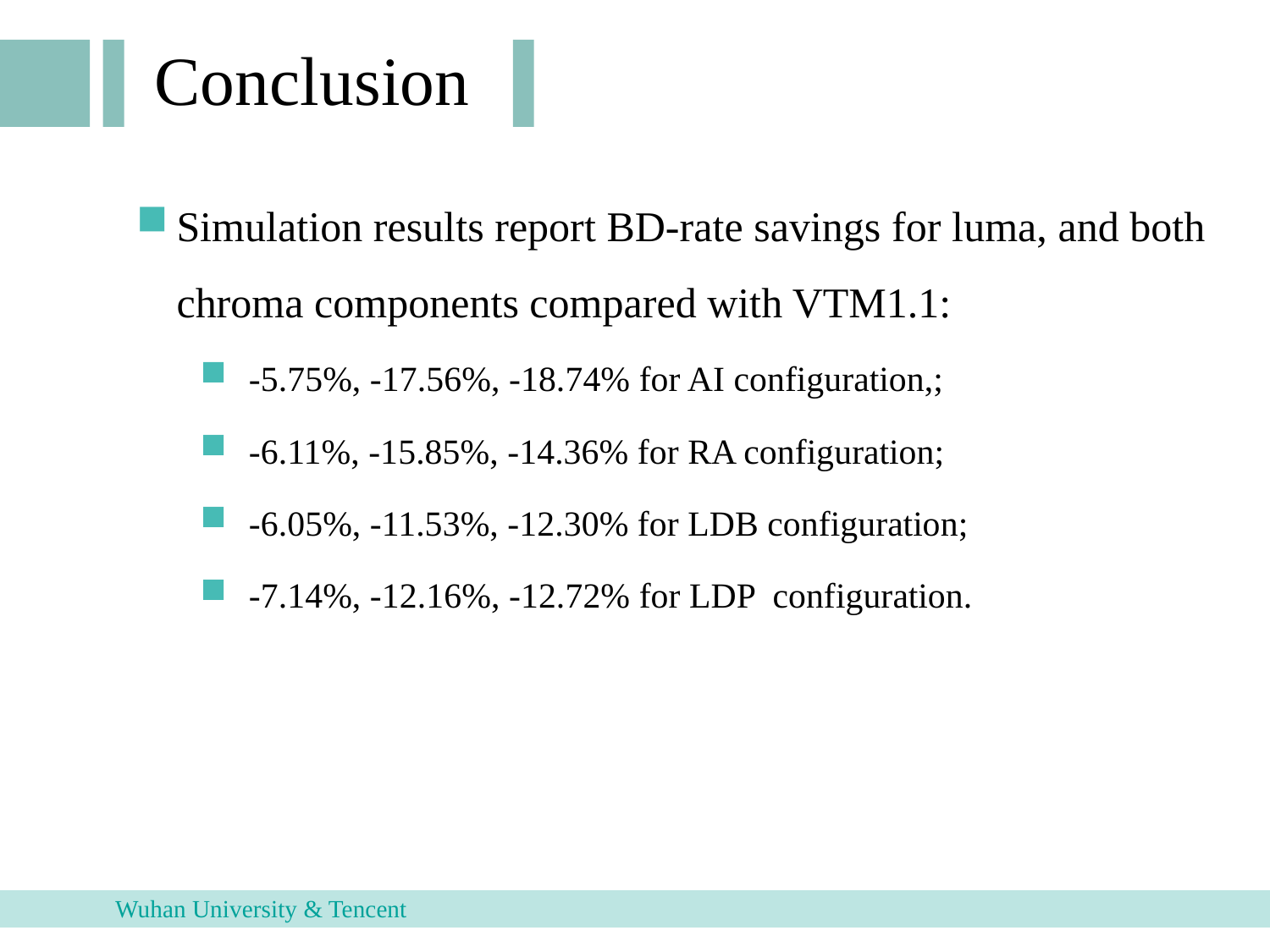

Conclusion
Simulation results report BD-rate savings for luma, and both chroma components compared with VTM1.1:
 -5.75%, -17.56%, -18.74% for AI configuration,;
 -6.11%, -15.85%, -14.36% for RA configuration;
 -6.05%, -11.53%, -12.30% for LDB configuration;
 -7.14%, -12.16%, -12.72% for LDP  configuration.